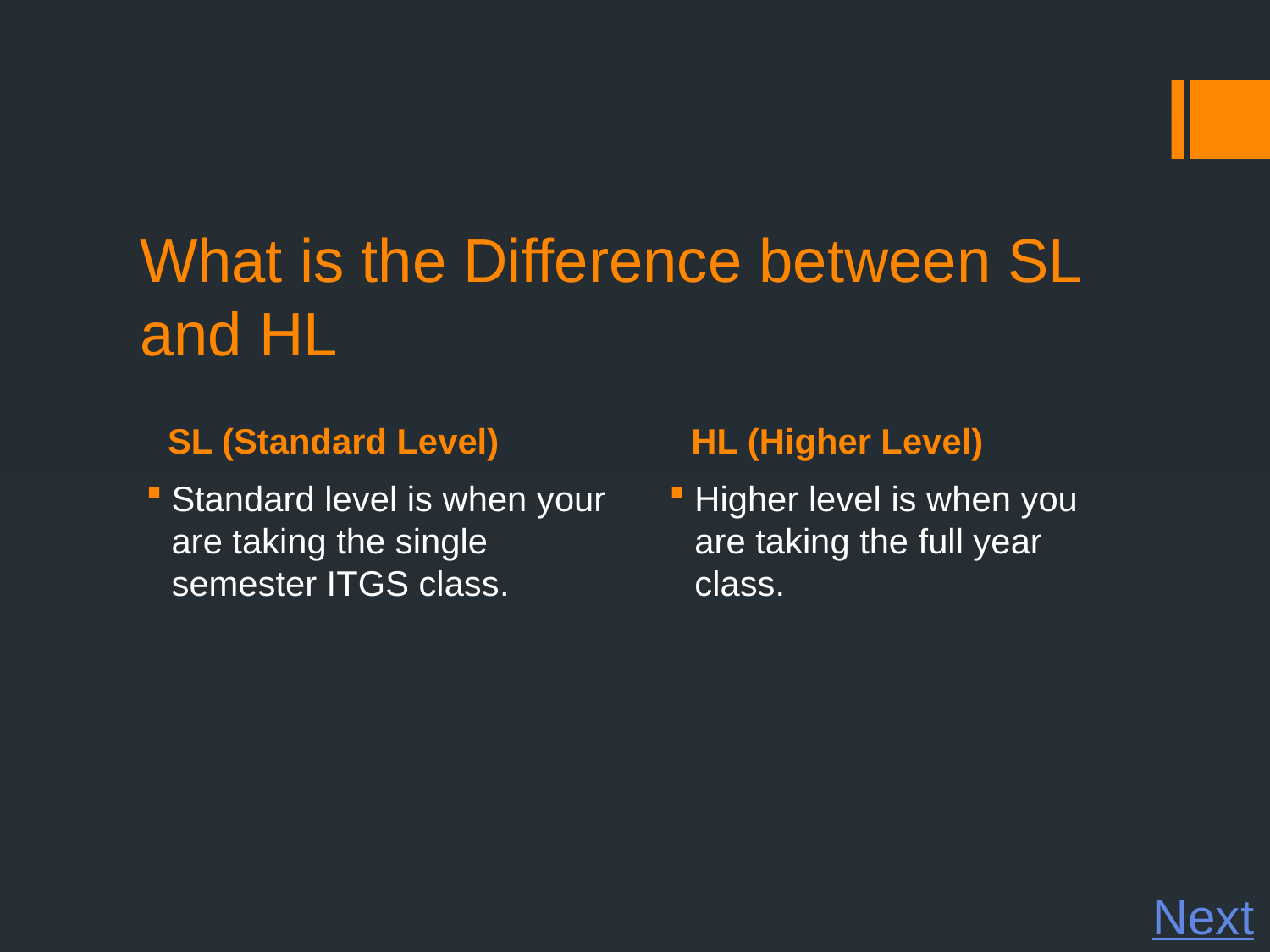

# What is the Difference between SL and HL
SL (Standard Level)
HL (Higher Level)
Standard level is when your are taking the single semester ITGS class.
Higher level is when you are taking the full year class.

Next